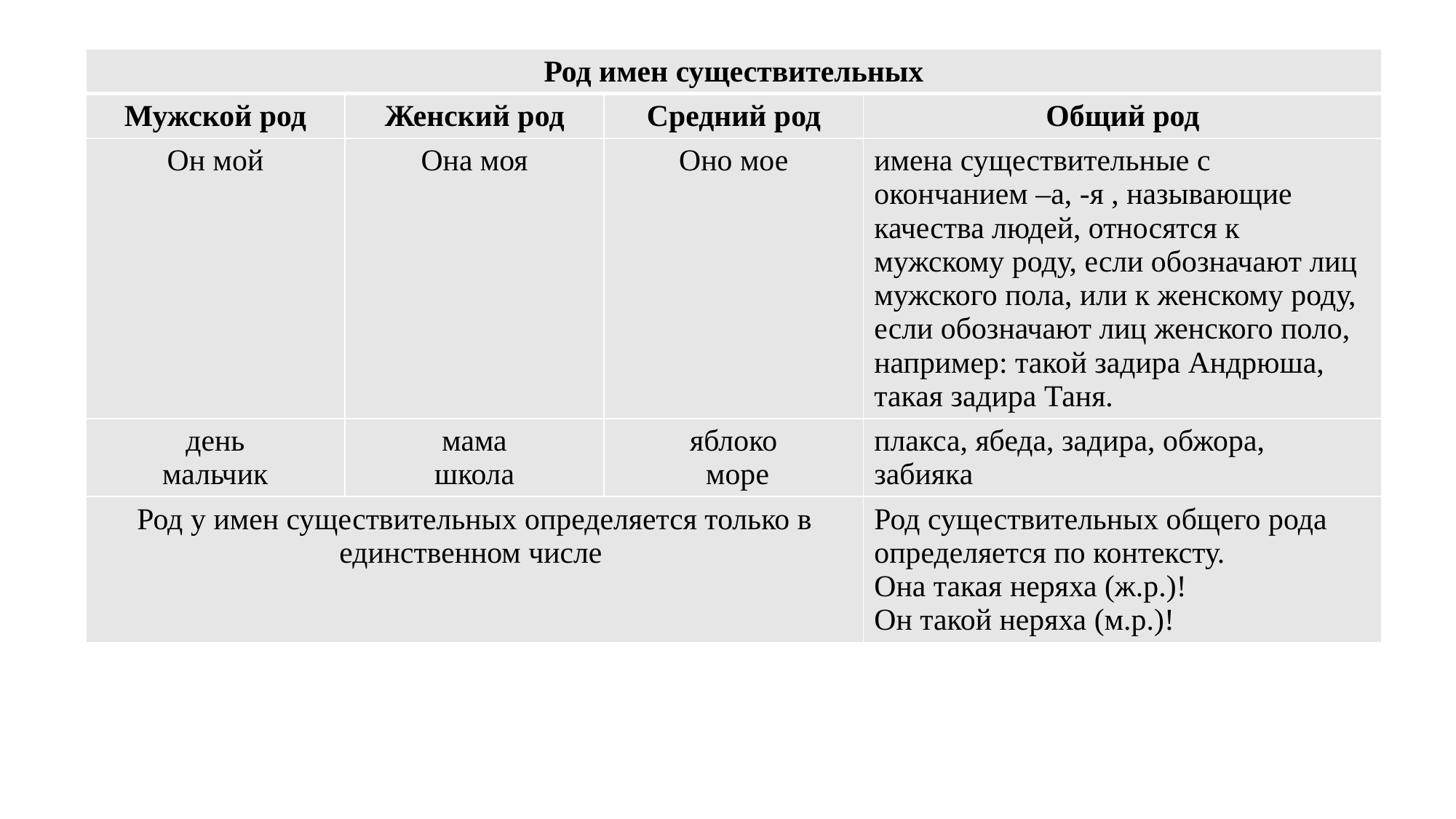

| Род имен существительных |  |  |  |
| --- | --- | --- | --- |
| Мужской род | Женский род | Средний род | Общий род |
| Он мой | Она моя | Оно мое | имена существительные с окончанием –а, -я , называющие качества людей, относятся к мужскому роду, если обозначают лиц мужского пола, или к женскому роду, если обозначают лиц женского поло, например: такой задира Андрюша, такая задира Таня. |
| день мальчик | мама школа | яблоко море | плакса, ябеда, задира, обжора, забияка |
| Род у имен существительных определяется только в единственном числе |  |  | Род существительных общего рода определяется по контексту. Она такая неряха (ж.р.)! Он такой неряха (м.р.)! |